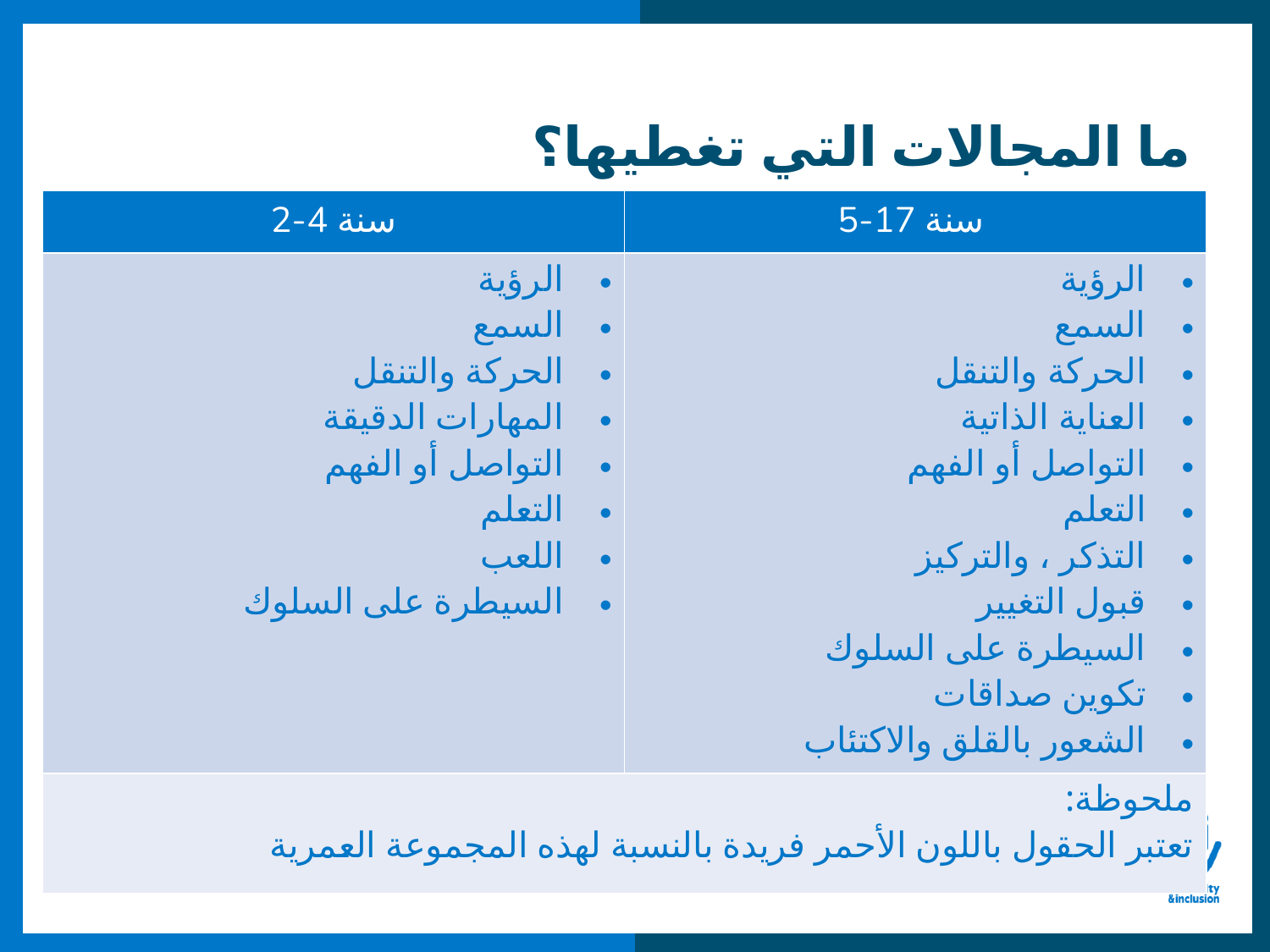

# ما المجالات التي تغطيها؟
| 2-4 سنة | 5-17 سنة |
| --- | --- |
| الرؤية السمع الحركة والتنقل المهارات الدقيقة التواصل أو الفهم التعلم اللعب السيطرة على السلوك | الرؤية السمع الحركة والتنقل العناية الذاتية التواصل أو الفهم التعلم التذكر ، والتركيز قبول التغيير السيطرة على السلوك تكوين صداقات الشعور بالقلق والاكتئاب |
| ملحوظة: تعتبر الحقول باللون الأحمر فريدة بالنسبة لهذه المجموعة العمرية |  |